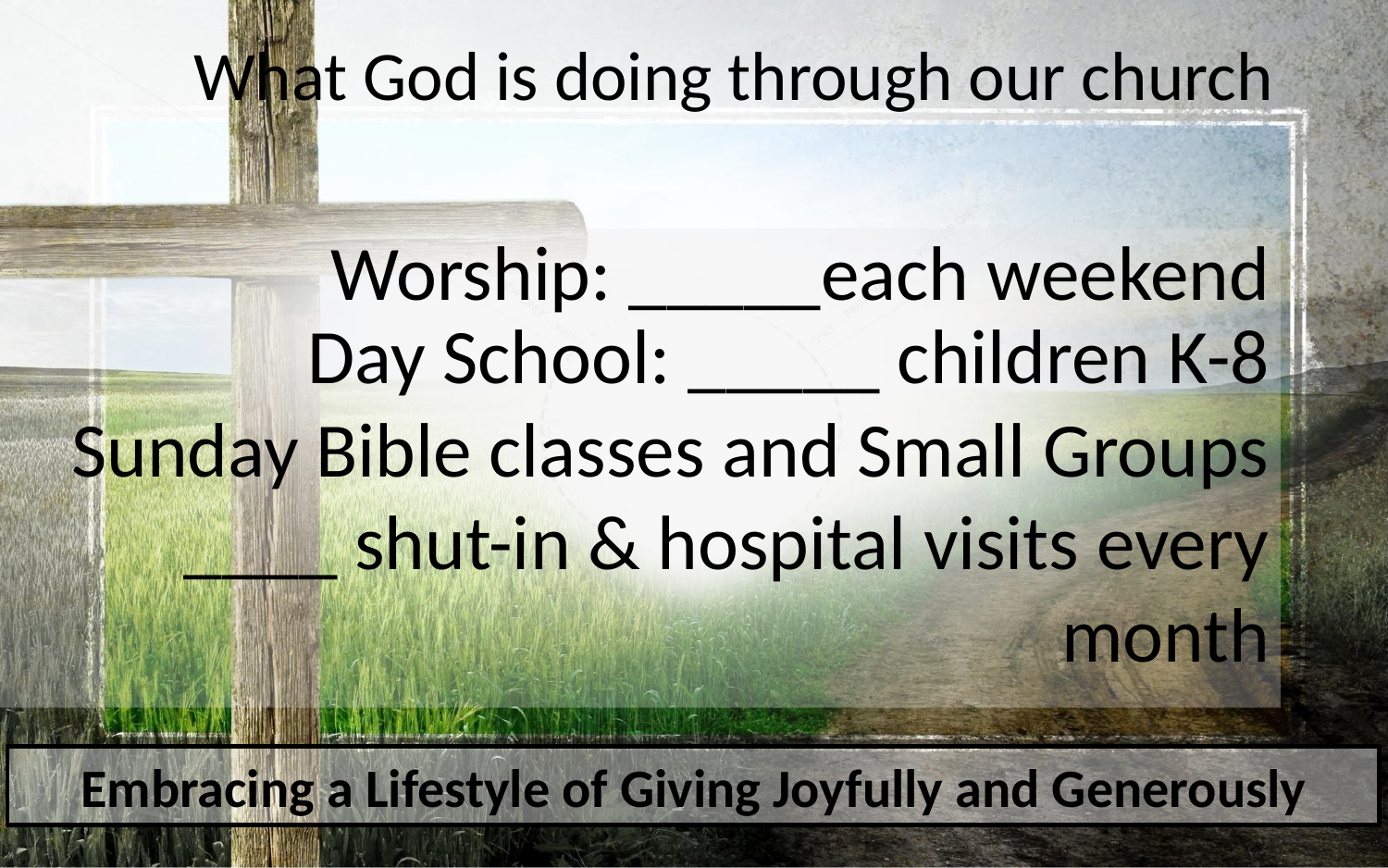

What God is doing through our church

Worship: _____each weekend
Day School: _____ children K-8
Sunday Bible classes and Small Groups
____ shut-in & hospital visits every month
Embracing a Lifestyle of Giving Joyfully and Generously